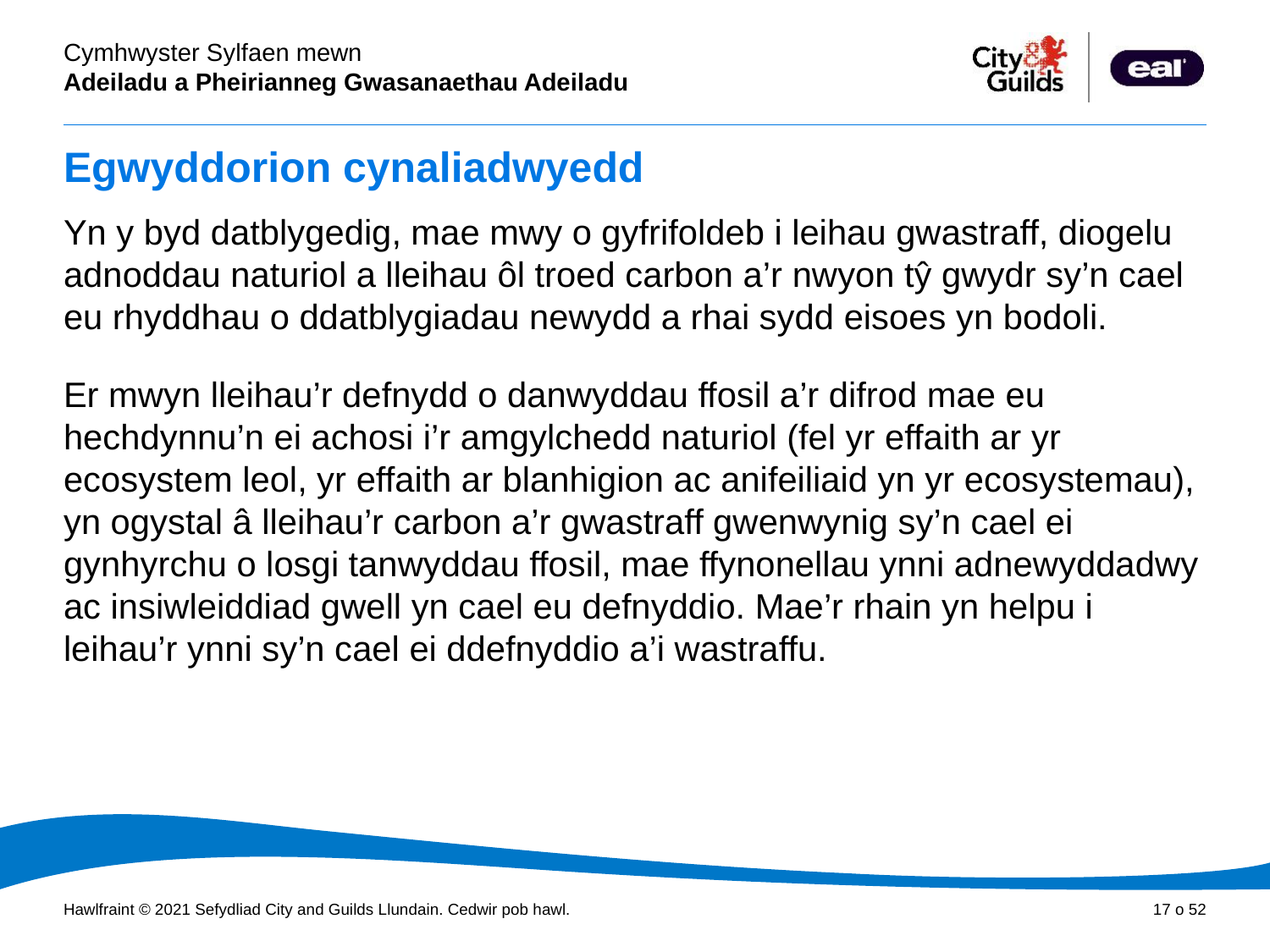

# Egwyddorion cynaliadwyedd
Yn y byd datblygedig, mae mwy o gyfrifoldeb i leihau gwastraff, diogelu adnoddau naturiol a lleihau ôl troed carbon a’r nwyon tŷ gwydr sy’n cael eu rhyddhau o ddatblygiadau newydd a rhai sydd eisoes yn bodoli.
Er mwyn lleihau’r defnydd o danwyddau ffosil a’r difrod mae eu hechdynnu’n ei achosi i’r amgylchedd naturiol (fel yr effaith ar yr ecosystem leol, yr effaith ar blanhigion ac anifeiliaid yn yr ecosystemau), yn ogystal â lleihau’r carbon a’r gwastraff gwenwynig sy’n cael ei gynhyrchu o losgi tanwyddau ffosil, mae ffynonellau ynni adnewyddadwy ac insiwleiddiad gwell yn cael eu defnyddio. Mae’r rhain yn helpu i leihau’r ynni sy’n cael ei ddefnyddio a’i wastraffu.